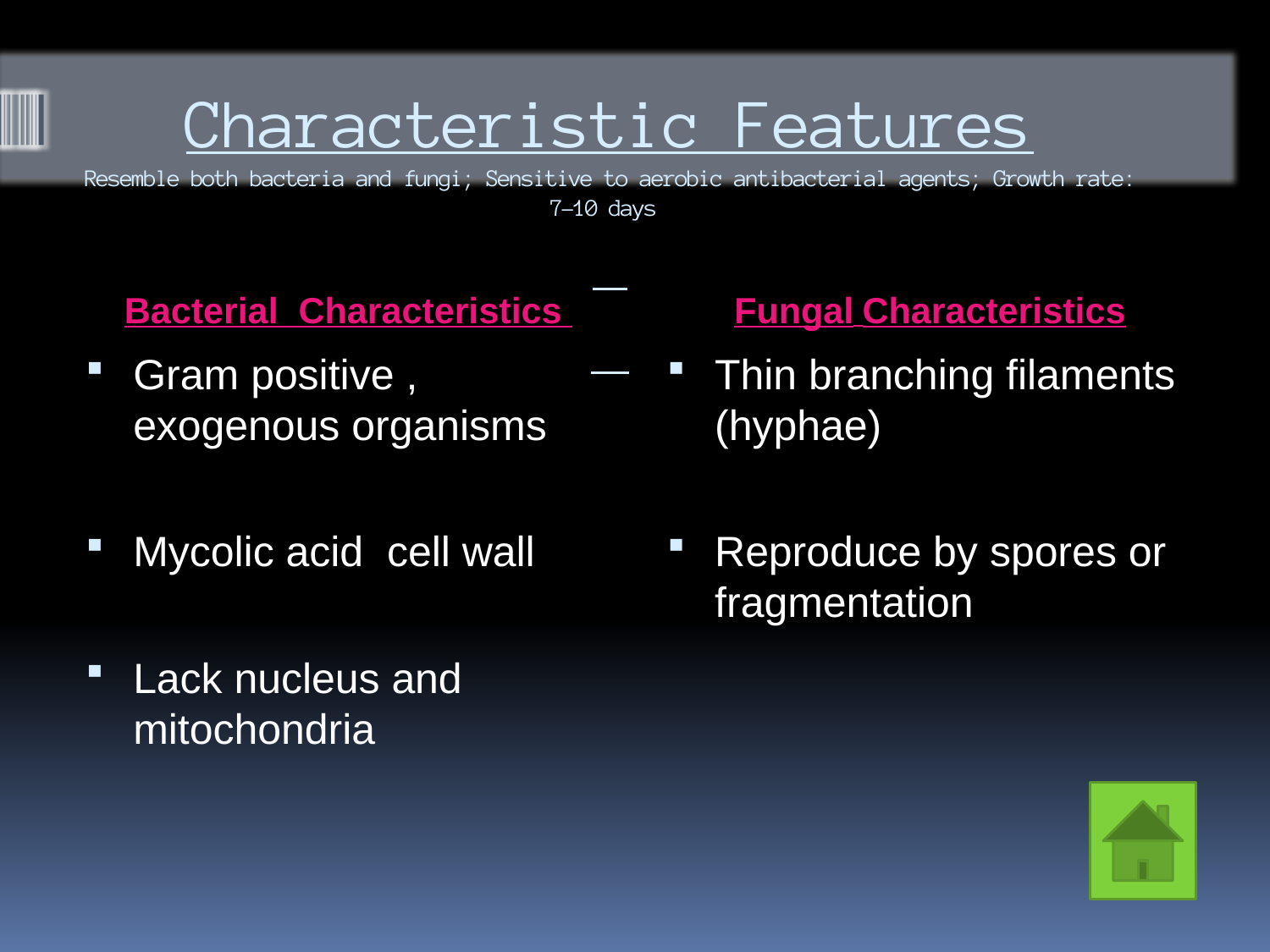

# Characteristic Features Resemble both bacteria and fungi; Sensitive to aerobic antibacterial agents; Growth rate: 7-10 days

Bacterial  Characteristics

Fungal Characteristics

Gram positive , exogenous organisms

Mycolic acid  cell wall

Lack nucleus and mitochondria

Thin branching filaments (hyphae)

Reproduce by spores or fragmentation